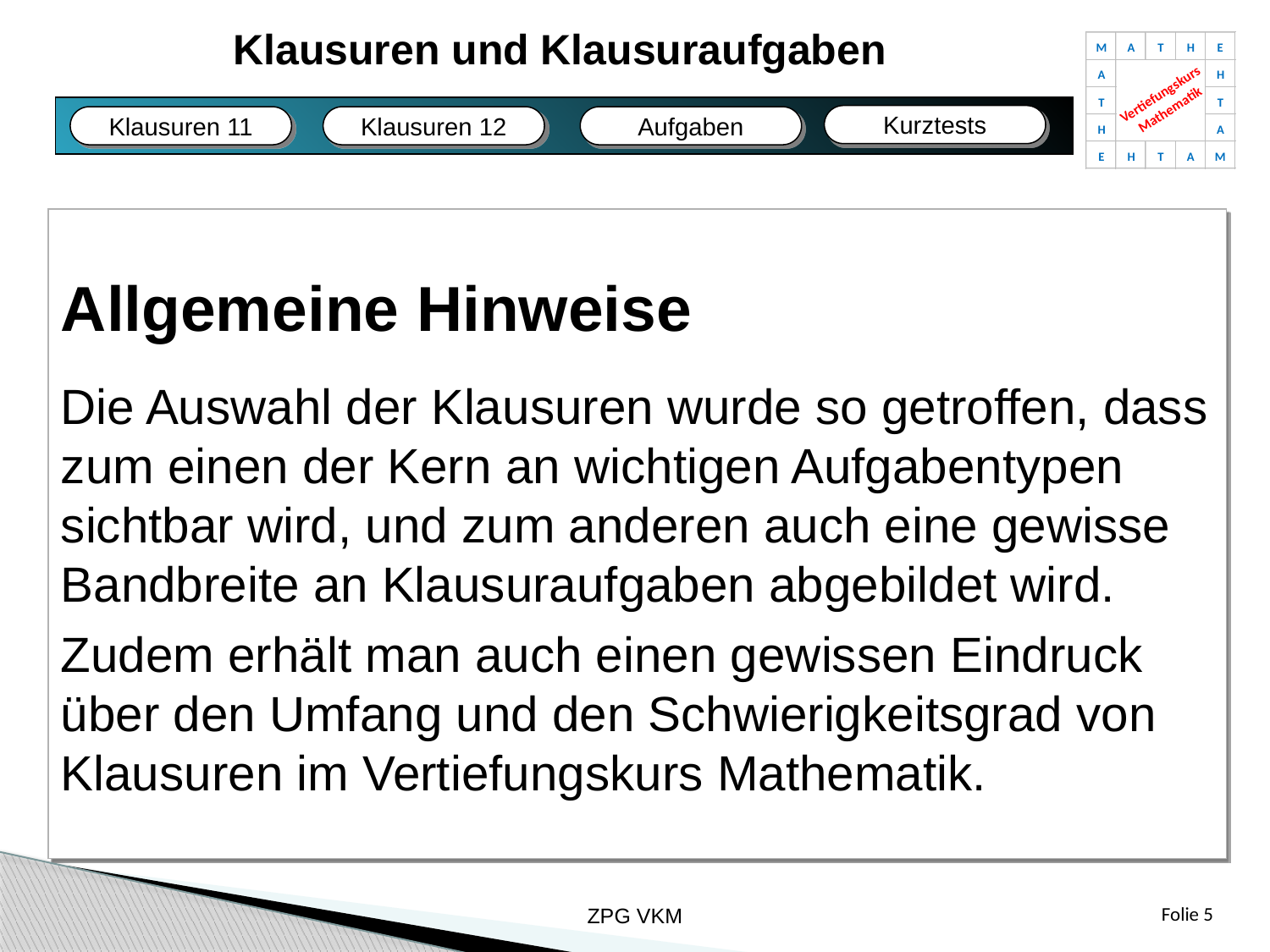

Klausuren und Klausuraufgaben

M
A
T
H
E

A
H
Vertiefungskurs
Mathematik

T
T

H
A

E
H
T
A
M

Kurztests
Klausuren 12
Klausuren 11
Aufgaben
Fazit
Bildungsplan
Fachliches
Unterricht
Allgemeine Hinweise
Die Auswahl der Klausuren wurde so getroffen, dass
zum einen der Kern an wichtigen Aufgabentypen
sichtbar wird, und zum anderen auch eine gewisse
Bandbreite an Klausuraufgaben abgebildet wird.
Zudem erhält man auch einen gewissen Eindruck
über den Umfang und den Schwierigkeitsgrad von
Klausuren im Vertiefungskurs Mathematik.

ZPG VKM
Folie 5